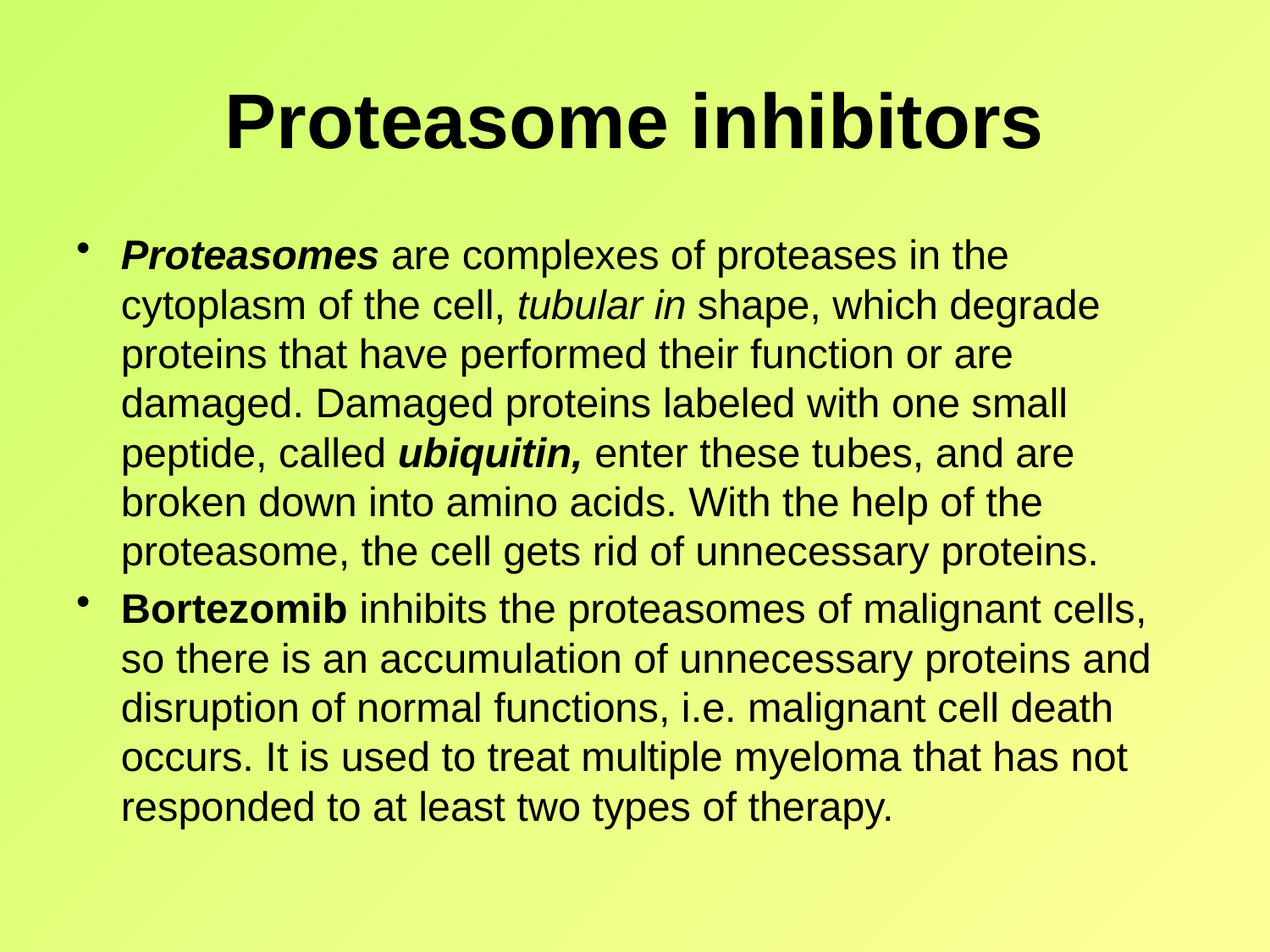

# Proteasome inhibitors
Proteasomes are complexes of proteases in the cytoplasm of the cell, tubular in shape, which degrade proteins that have performed their function or are damaged. Damaged proteins labeled with one small peptide, called ubiquitin, enter these tubes, and are broken down into amino acids. With the help of the proteasome, the cell gets rid of unnecessary proteins.
Bortezomib inhibits the proteasomes of malignant cells, so there is an accumulation of unnecessary proteins and disruption of normal functions, i.e. malignant cell death occurs. It is used to treat multiple myeloma that has not responded to at least two types of therapy.